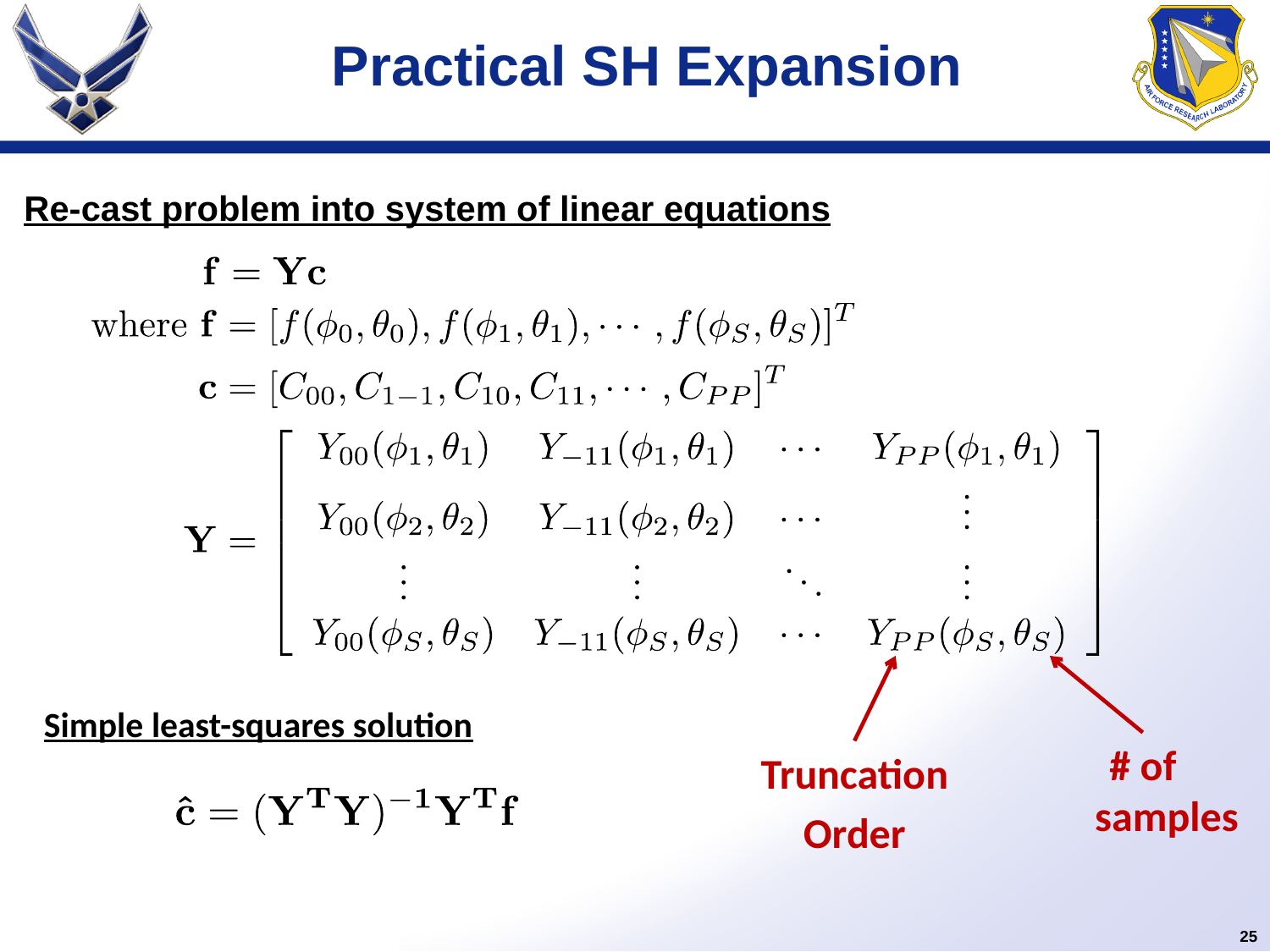

# Practical SH Expansion
Re-cast problem into system of linear equations

Simple least-squares solution
# of samples
Truncation
Order